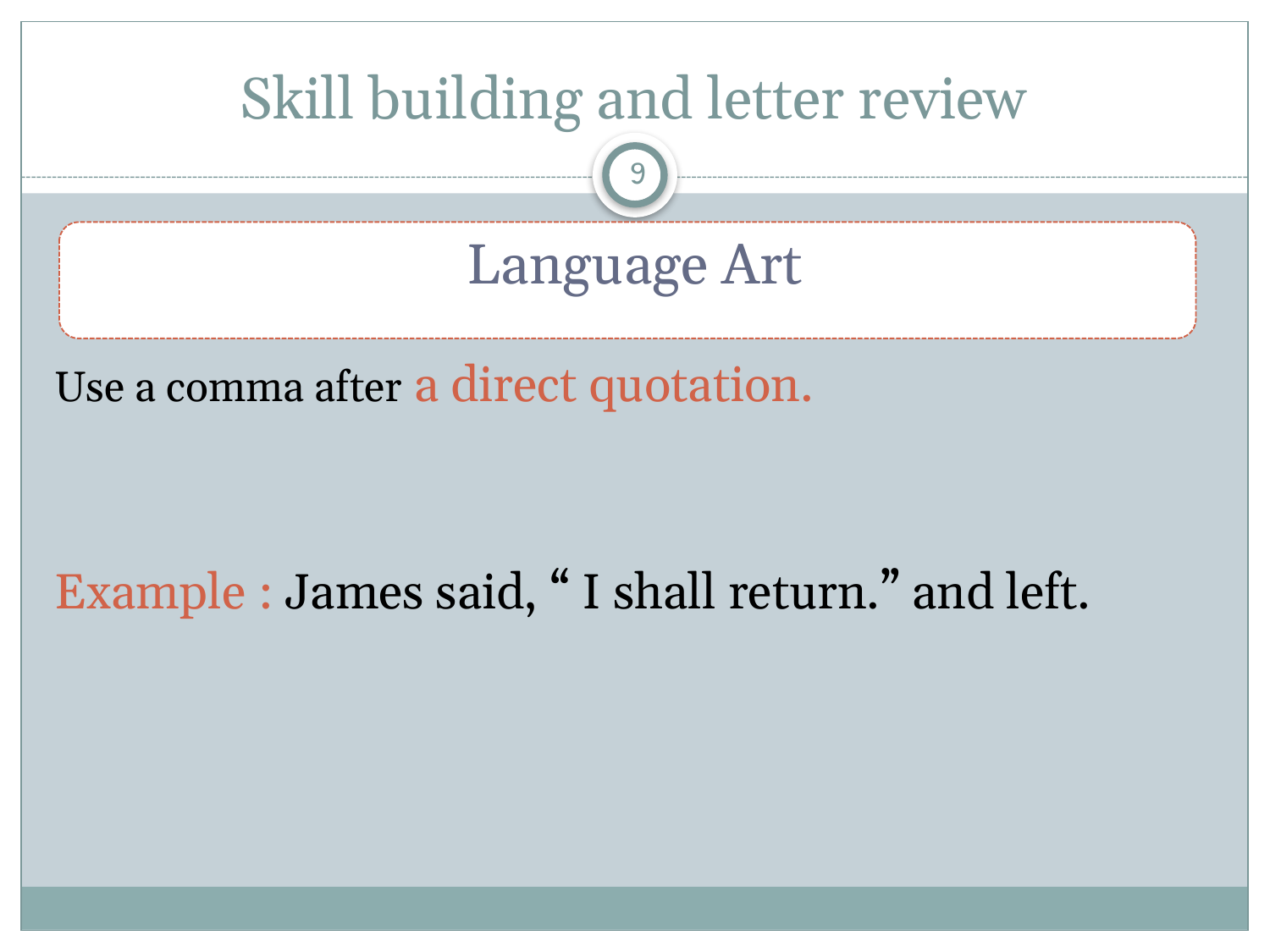

# Skill building and letter review
9

Use a comma after a direct quotation.

Example : James said, “ I shall return.” and left.

Language Art